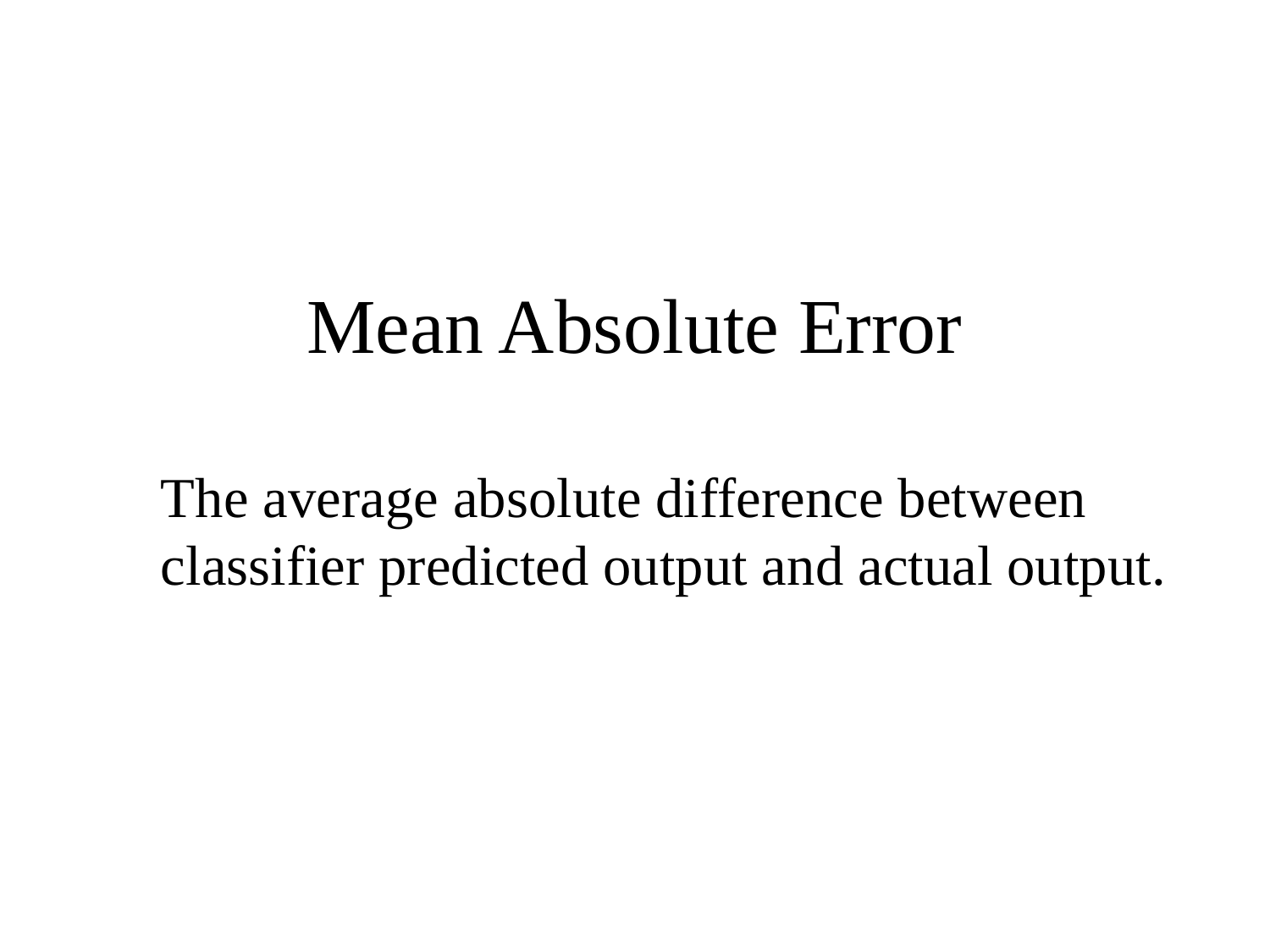

# Mean Absolute Error
The average absolute difference between classifier predicted output and actual output.